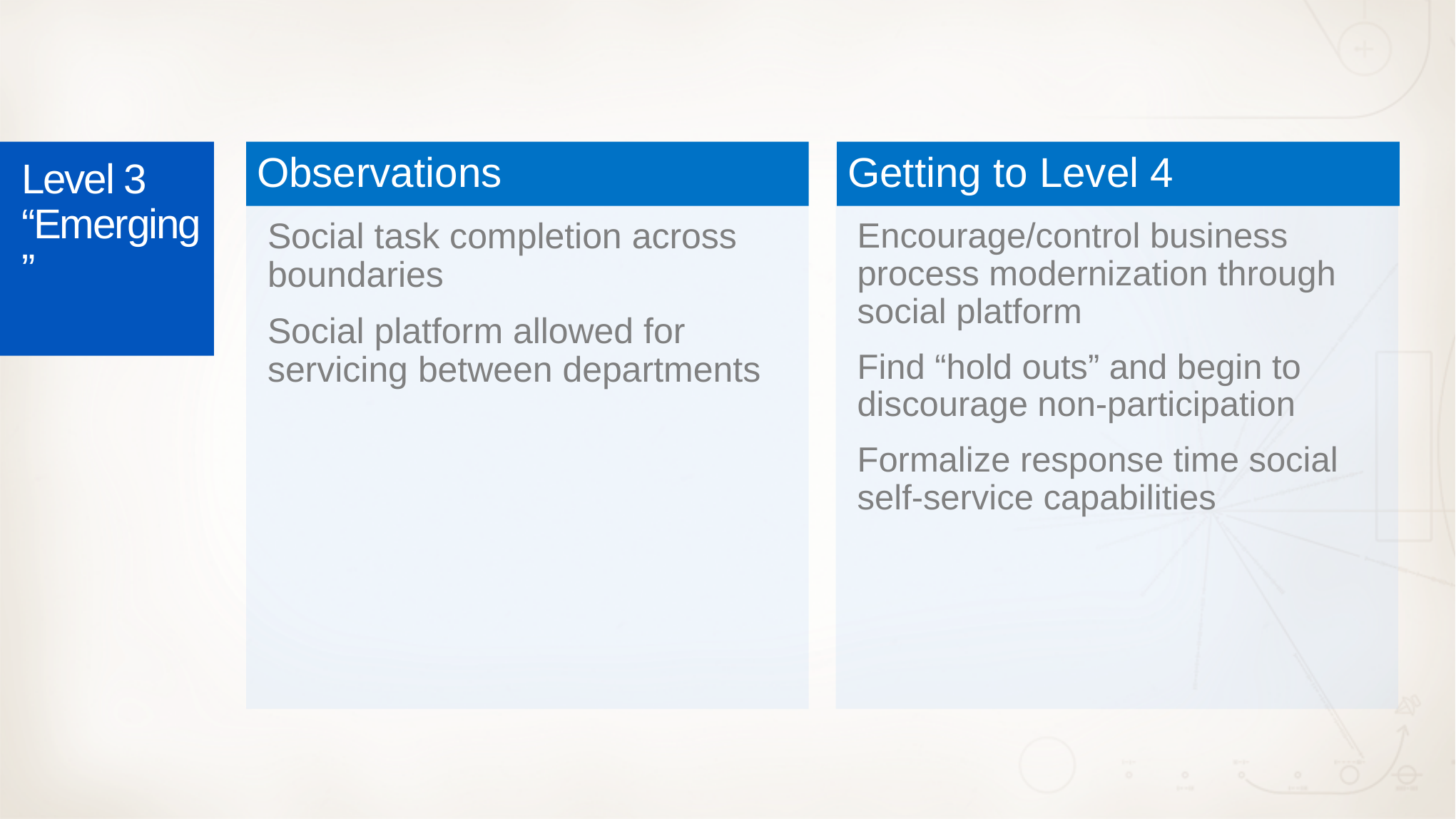

Level 3 “Emerging”
Observations
Social task completion across boundaries
Social platform allowed for servicing between departments
Getting to Level 4
Encourage/control business process modernization through social platform
Find “hold outs” and begin to discourage non-participation
Formalize response time social self-service capabilities